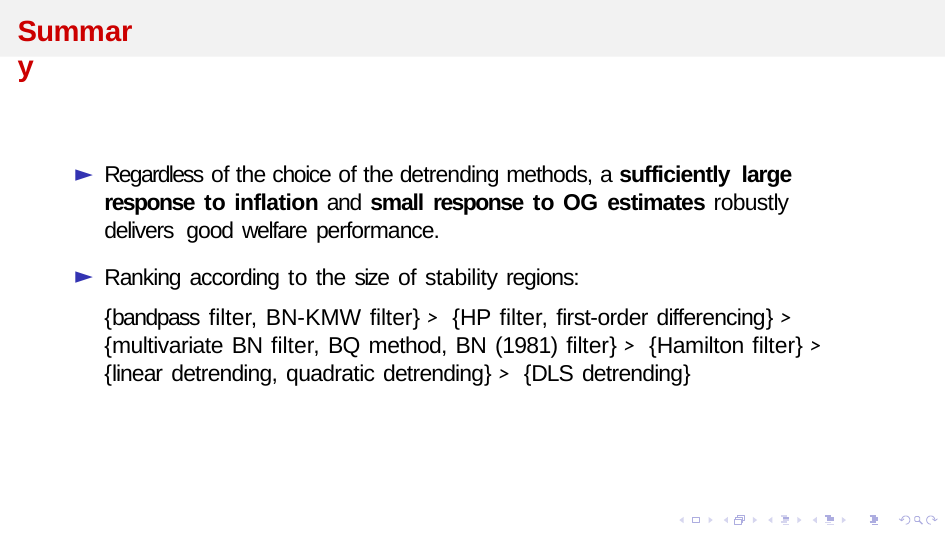

# Summary
Regardless of the choice of the detrending methods, a sufficiently large  response to inflation and small response to OG estimates robustly delivers  good welfare performance.
Ranking according to the size of stability regions:
{bandpass filter, BN-KMW filter} > {HP filter, first-order differencing} >
{multivariate BN filter, BQ method, BN (1981) filter} > {Hamilton filter} >
{linear detrending, quadratic detrending} > {DLS detrending}